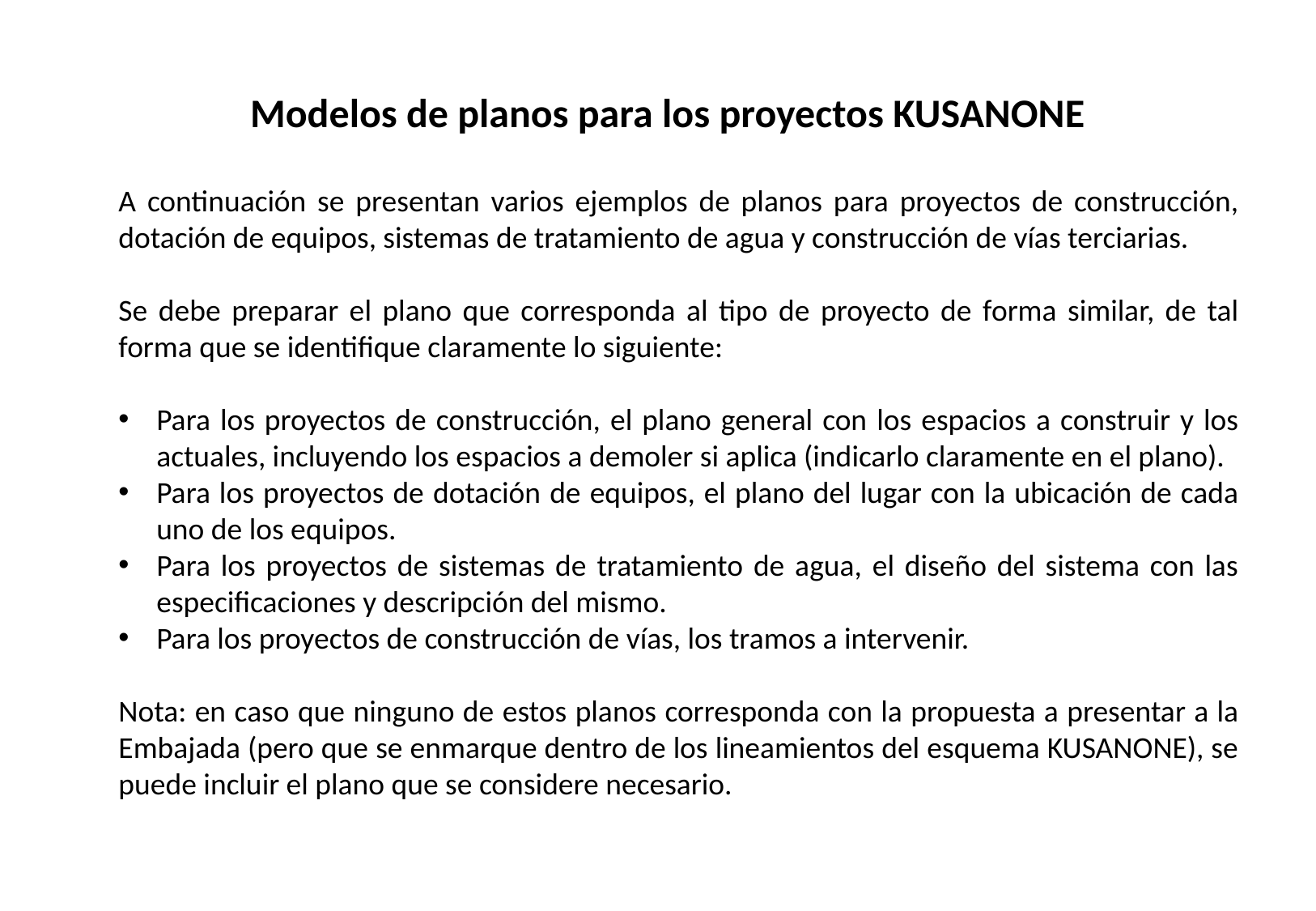

Modelos de planos para los proyectos KUSANONE
A continuación se presentan varios ejemplos de planos para proyectos de construcción, dotación de equipos, sistemas de tratamiento de agua y construcción de vías terciarias.

Se debe preparar el plano que corresponda al tipo de proyecto de forma similar, de tal forma que se identifique claramente lo siguiente:

Para los proyectos de construcción, el plano general con los espacios a construir y los actuales, incluyendo los espacios a demoler si aplica (indicarlo claramente en el plano).
Para los proyectos de dotación de equipos, el plano del lugar con la ubicación de cada uno de los equipos.
Para los proyectos de sistemas de tratamiento de agua, el diseño del sistema con las especificaciones y descripción del mismo.
Para los proyectos de construcción de vías, los tramos a intervenir.

Nota: en caso que ninguno de estos planos corresponda con la propuesta a presentar a la Embajada (pero que se enmarque dentro de los lineamientos del esquema KUSANONE), se puede incluir el plano que se considere necesario.